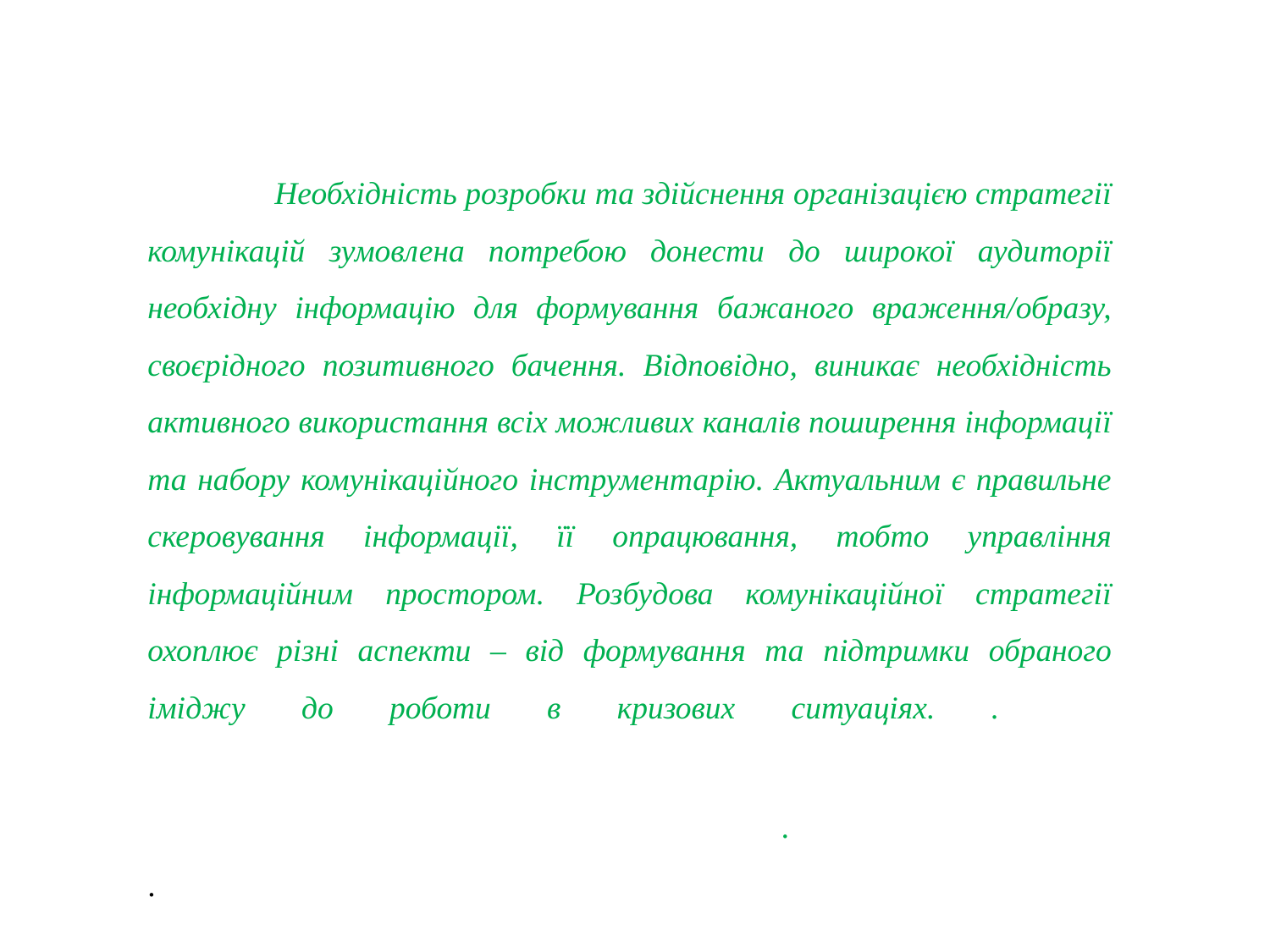

# Необхідність розробки та здійснення організацією стратегії комунікацій зумовлена потребою донести до широкої аудиторії необхідну інформацію для формування бажаного враження/образу, своєрідного позитивного бачення. Відповідно, виникає необхідність активного використання всіх можливих каналів поширення інформації та набору комунікаційного інструментарію. Актуальним є правильне скеровування інформації, її опрацювання, тобто управління інформаційним простором. Розбудова комунікаційної стратегії охоплює різні аспекти – від формування та підтримки обраного іміджу до роботи в кризових ситуаціях. . . .